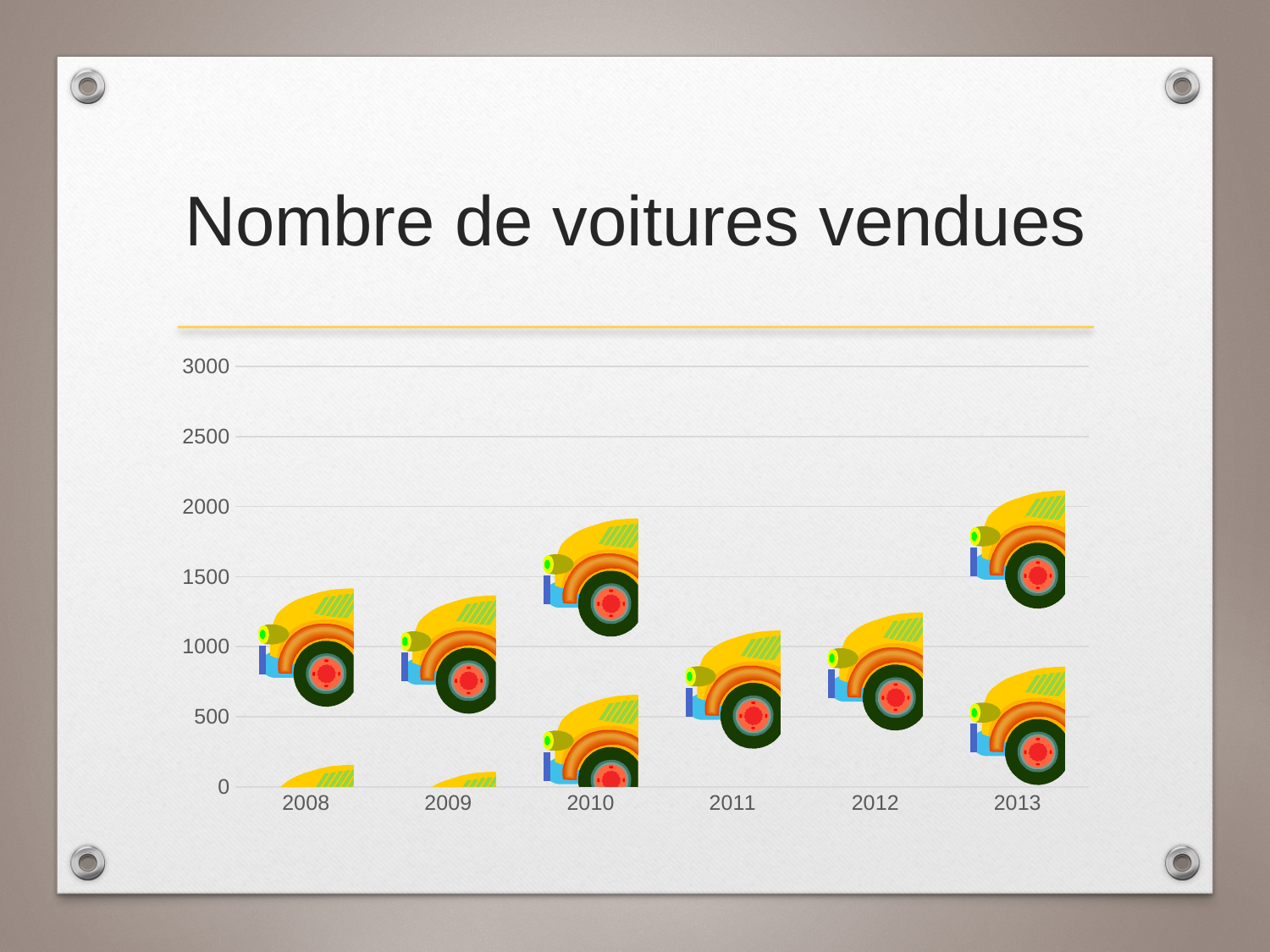

# Nombre de voitures vendues

### Chart

| Category | Série 1 |
|---|---|
| 2008 | 1800.0 |
| 2009 | 1750.0 |
| 2010 | 2300.0 |
| 2011 | 1500.0 |
| 2012 | 1630.0 |
| 2013 | 2500.0 |